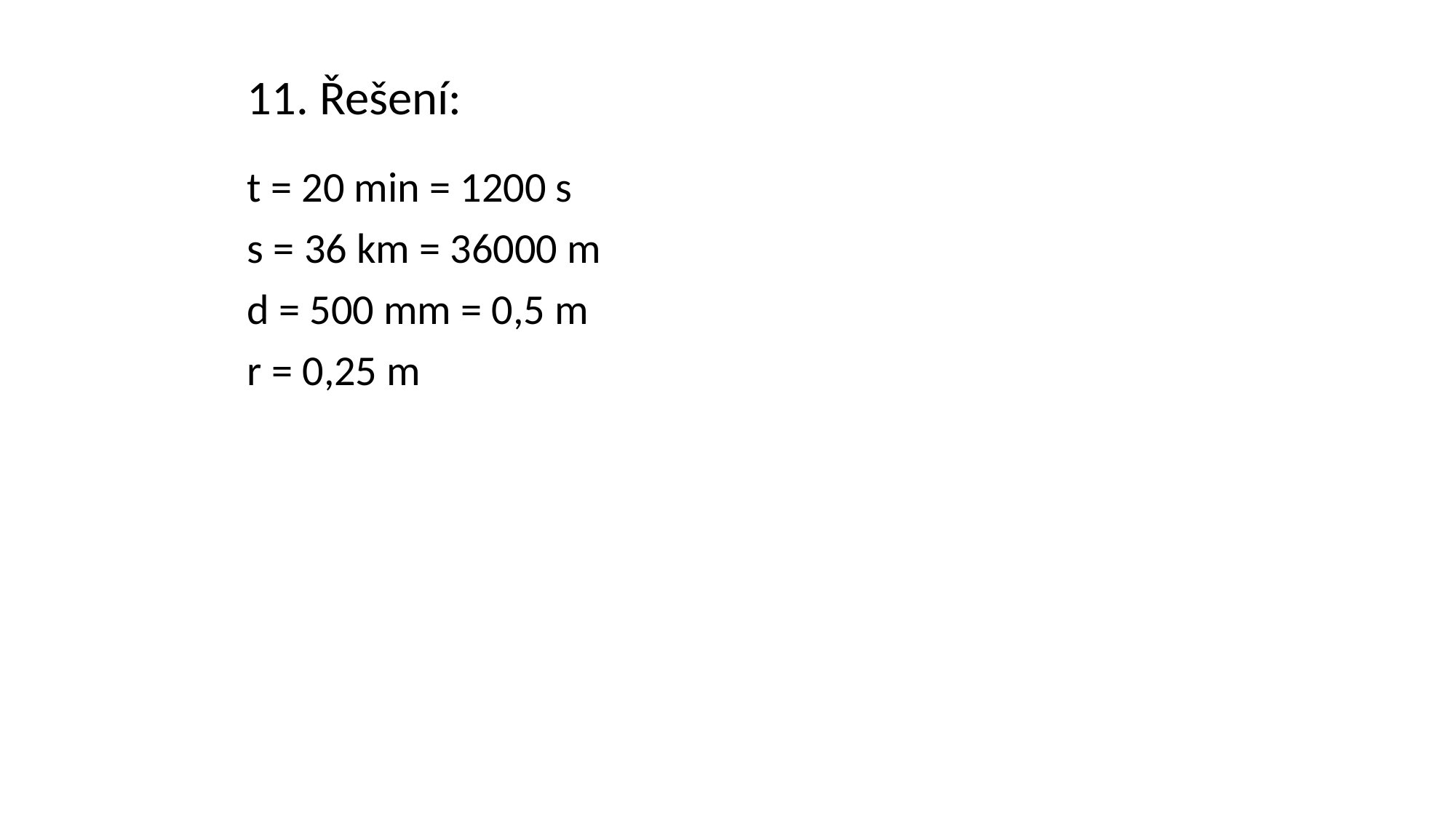

# 11. Řešení:
t = 20 min = 1200 s
s = 36 km = 36000 m
d = 500 mm = 0,5 m
r = 0,25 m